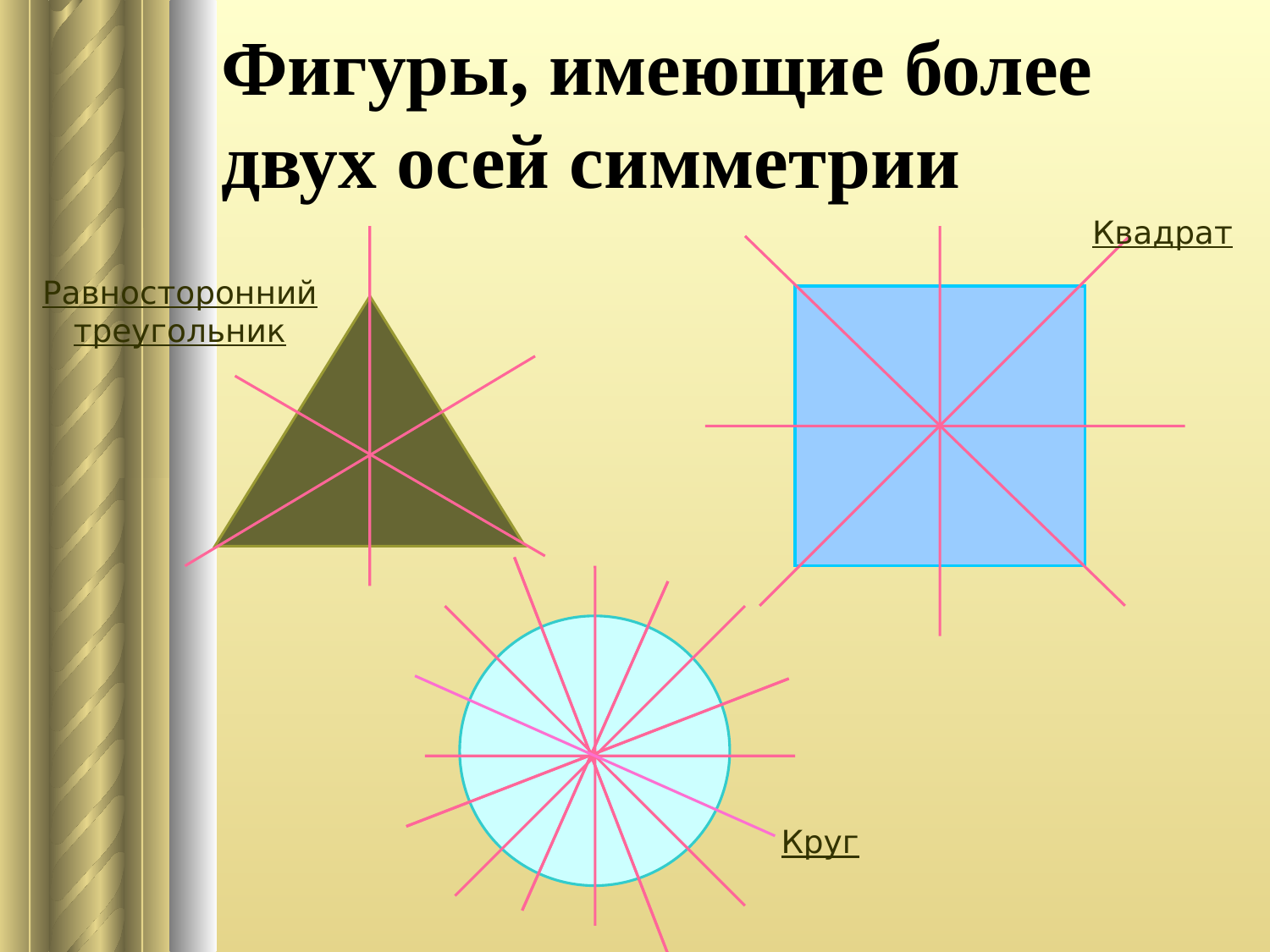

Фигуры, имеющие более двух осей симметрии
Квадрат

Равносторонний треугольник

Круг